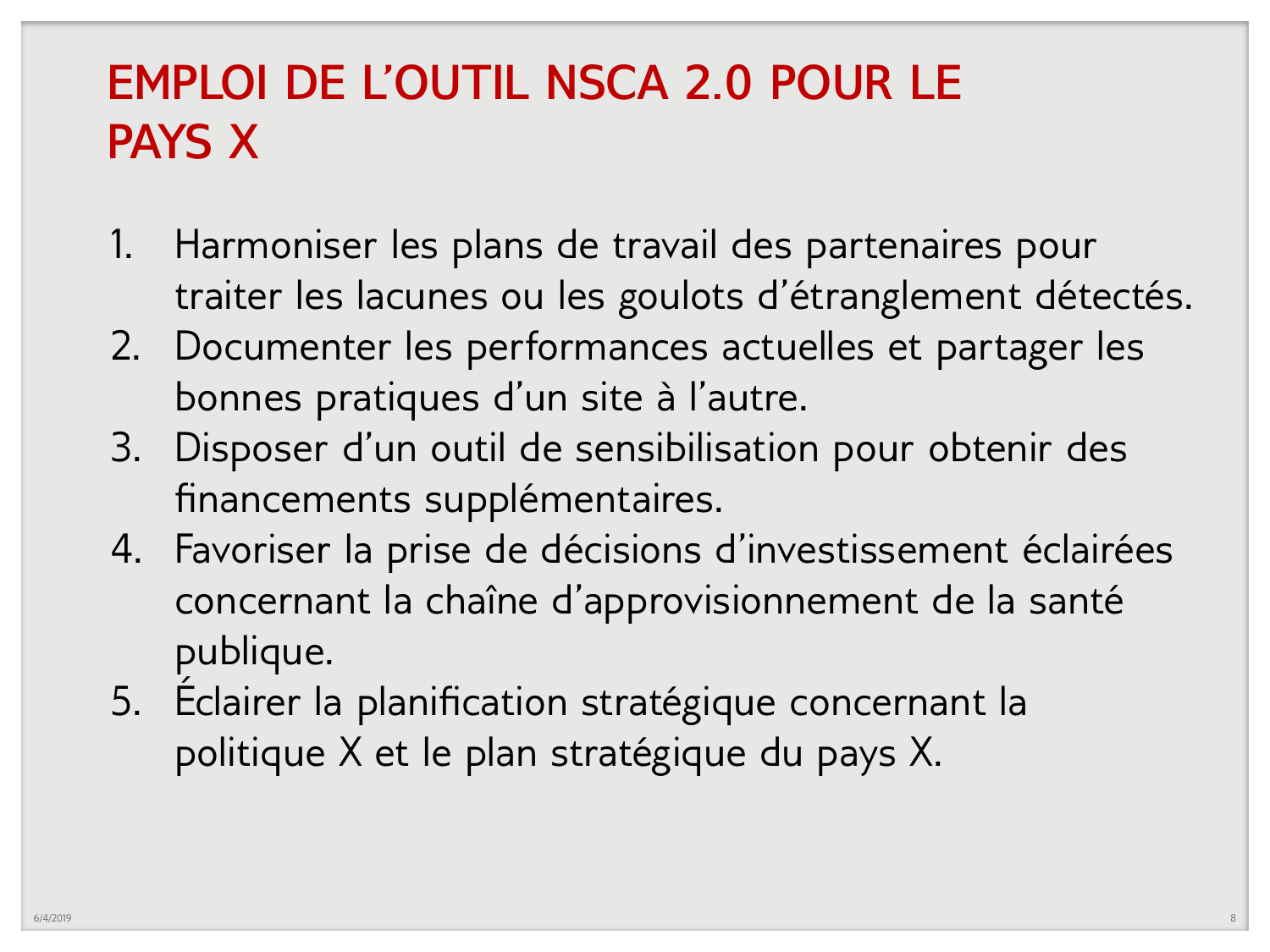

# EMPLOI DE L’OUTIL NSCA 2.0 POUR LE PAYS X
Harmoniser les plans de travail des partenaires pour traiter les lacunes ou les goulots d’étranglement détectés.
Documenter les performances actuelles et partager les bonnes pratiques d’un site à l’autre.
Disposer d’un outil de sensibilisation pour obtenir des financements supplémentaires.
Favoriser la prise de décisions d’investissement éclairées concernant la chaîne d’approvisionnement de la santé publique.
Éclairer la planification stratégique concernant la politique X et le plan stratégique du pays X.

6/4/2019
8